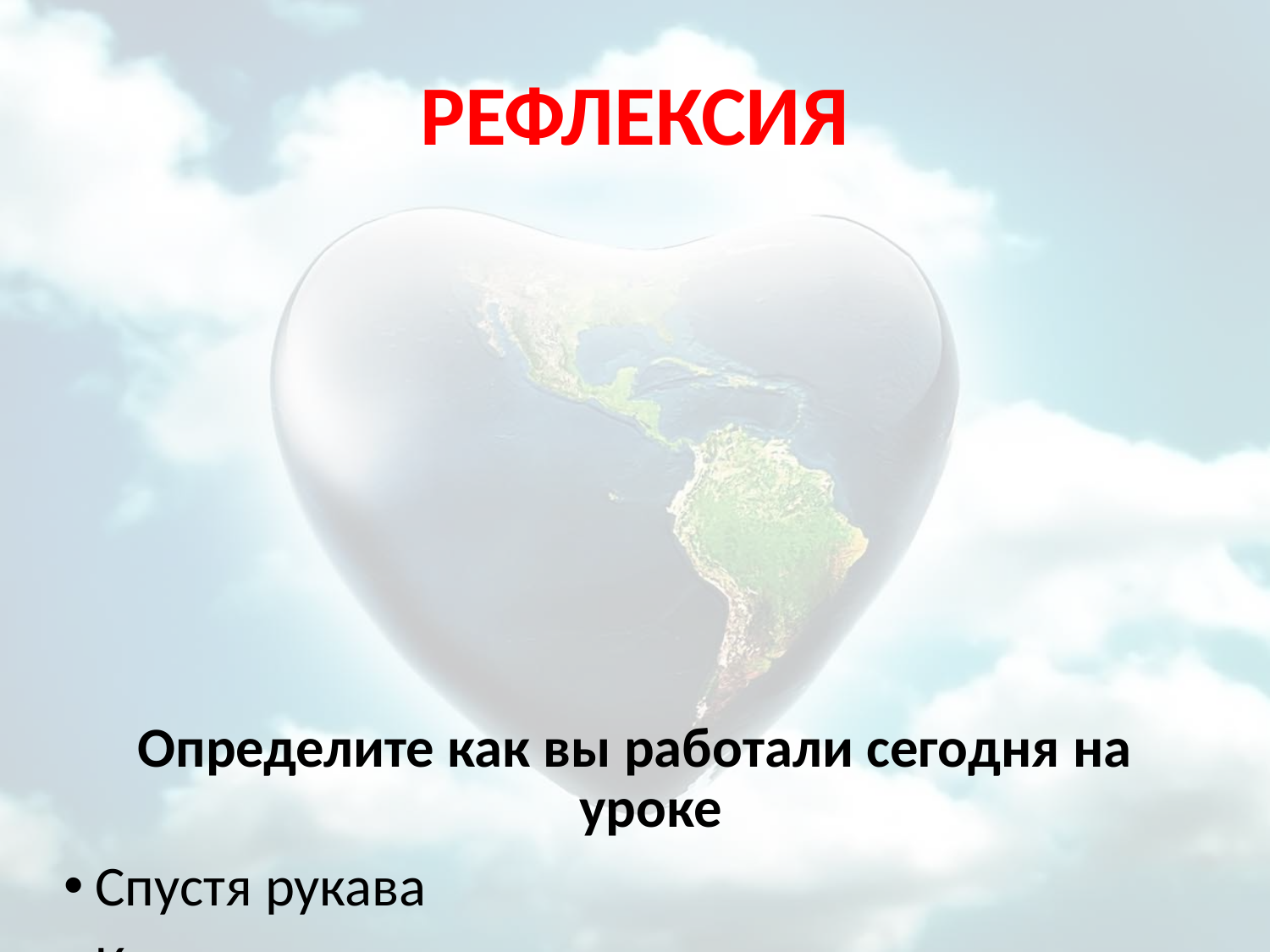

# РЕФЛЕКСИЯ

Определите как вы работали сегодня на уроке
Спустя рукава
Краем уха
Как рыба об лед
Шевелить мозгами
Ловить ворон
В два счета
Войти во вкус
Держать ухо востро
Комар носа не подточит